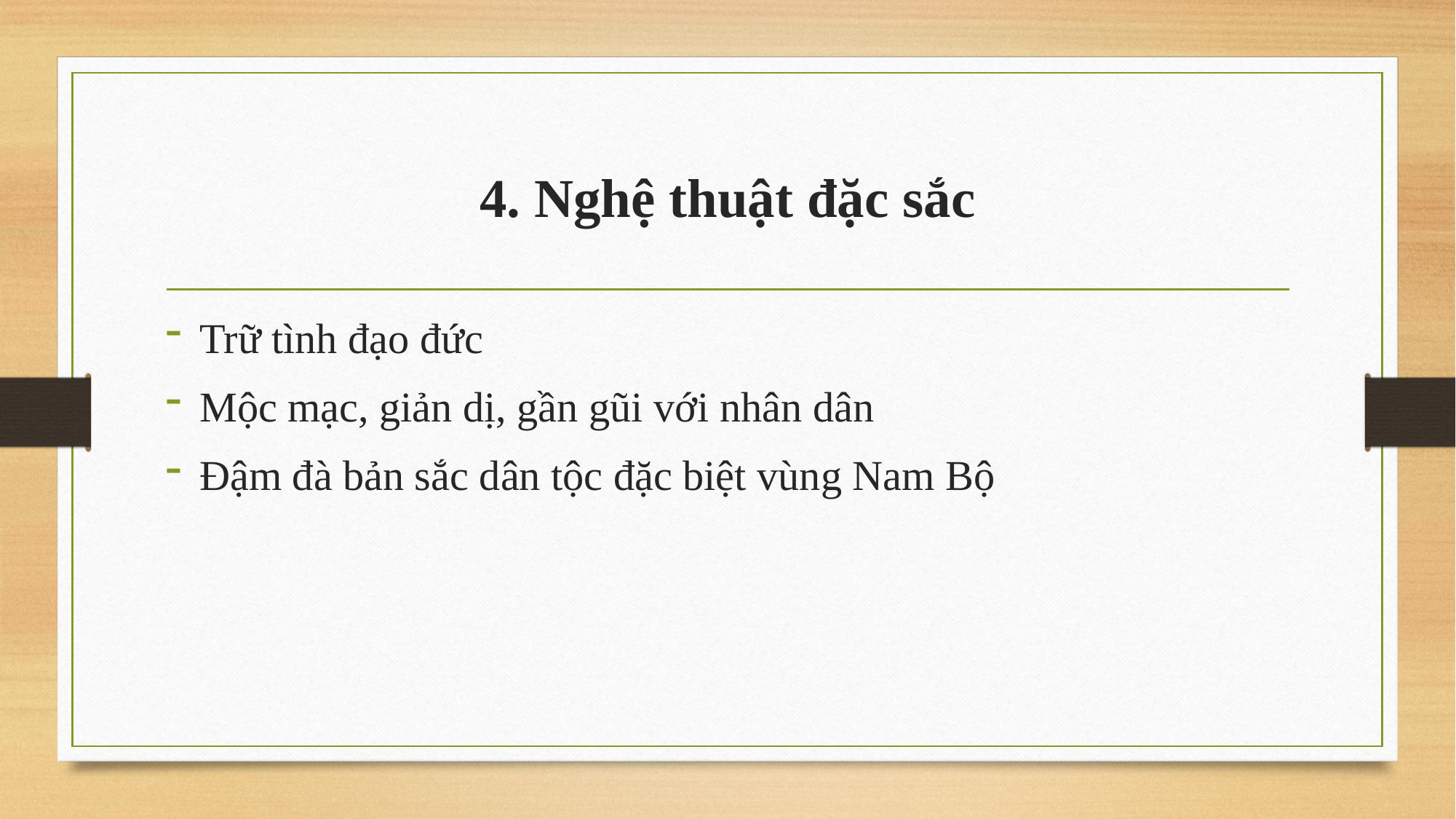

# 4. Nghệ thuật đặc sắc
Trữ tình đạo đức
Mộc mạc, giản dị, gần gũi với nhân dân
Đậm đà bản sắc dân tộc đặc biệt vùng Nam Bộ